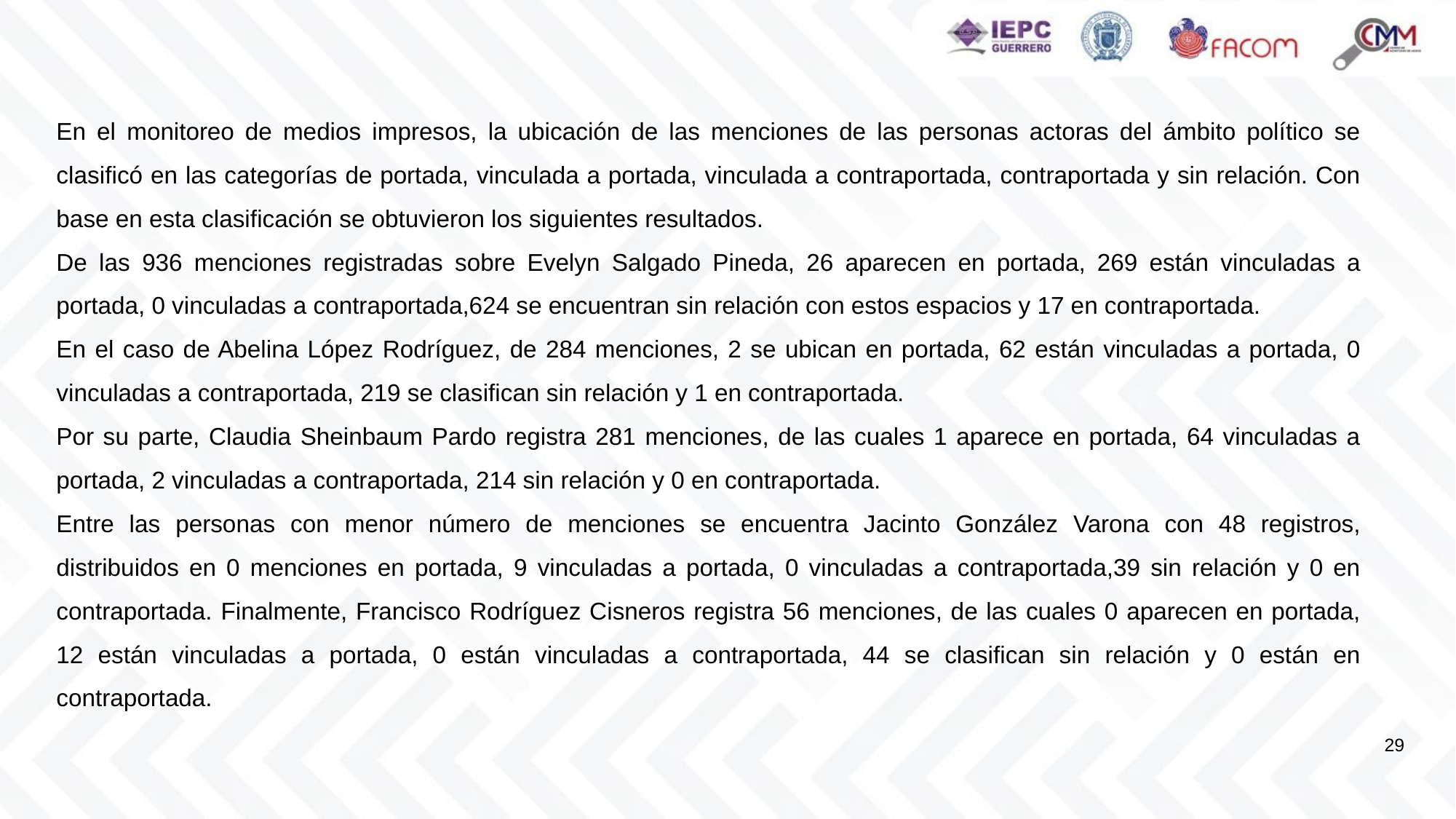

En el monitoreo de medios impresos, la ubicación de las menciones de las personas actoras del ámbito político se clasificó en las categorías de portada, vinculada a portada, vinculada a contraportada, contraportada y sin relación. Con base en esta clasificación se obtuvieron los siguientes resultados.
De las 936 menciones registradas sobre Evelyn Salgado Pineda, 26 aparecen en portada, 269 están vinculadas a portada, 0 vinculadas a contraportada,624 se encuentran sin relación con estos espacios y 17 en contraportada.
En el caso de Abelina López Rodríguez, de 284 menciones, 2 se ubican en portada, 62 están vinculadas a portada, 0 vinculadas a contraportada, 219 se clasifican sin relación y 1 en contraportada.
Por su parte, Claudia Sheinbaum Pardo registra 281 menciones, de las cuales 1 aparece en portada, 64 vinculadas a portada, 2 vinculadas a contraportada, 214 sin relación y 0 en contraportada.
Entre las personas con menor número de menciones se encuentra Jacinto González Varona con 48 registros, distribuidos en 0 menciones en portada, 9 vinculadas a portada, 0 vinculadas a contraportada,39 sin relación y 0 en contraportada. Finalmente, Francisco Rodríguez Cisneros registra 56 menciones, de las cuales 0 aparecen en portada, 12 están vinculadas a portada, 0 están vinculadas a contraportada, 44 se clasifican sin relación y 0 están en contraportada.

29